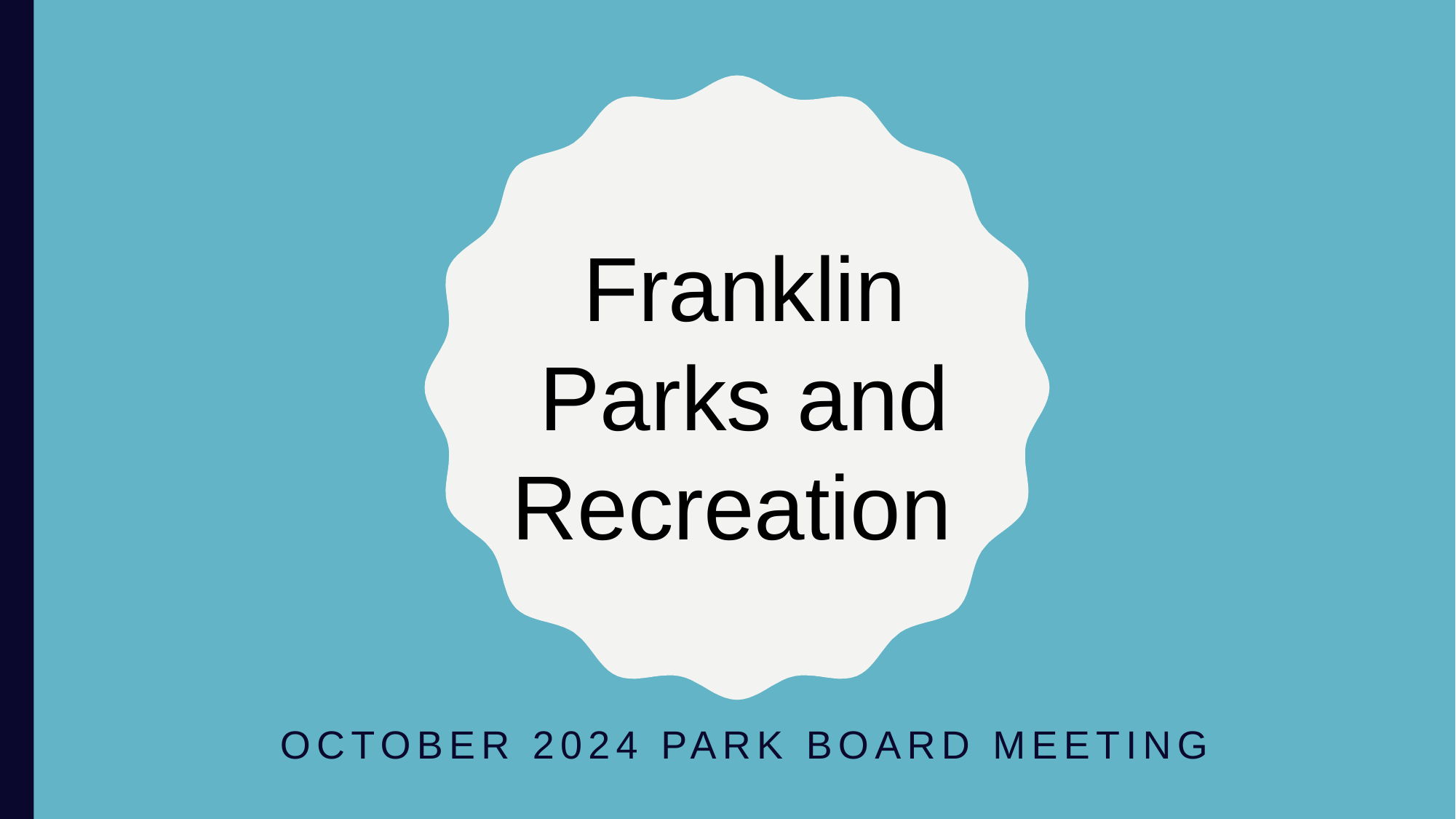

Franklin Parks and Recreation
October 2024 Park board Meeting